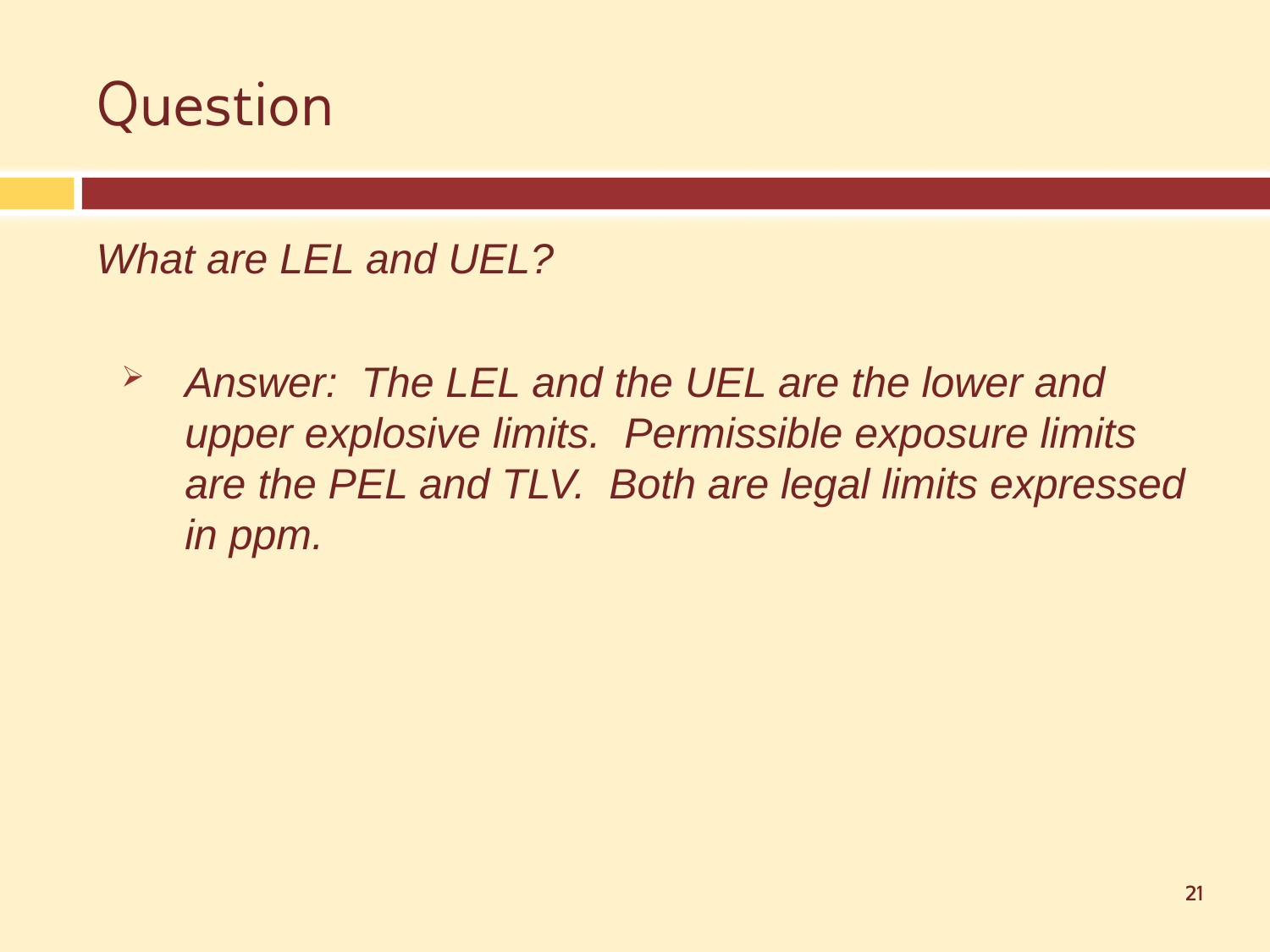

# Question
What are LEL and UEL?

Answer:  The LEL and the UEL are the lower and upper explosive limits.  Permissible exposure limits are the PEL and TLV.  Both are legal limits expressed in ppm.